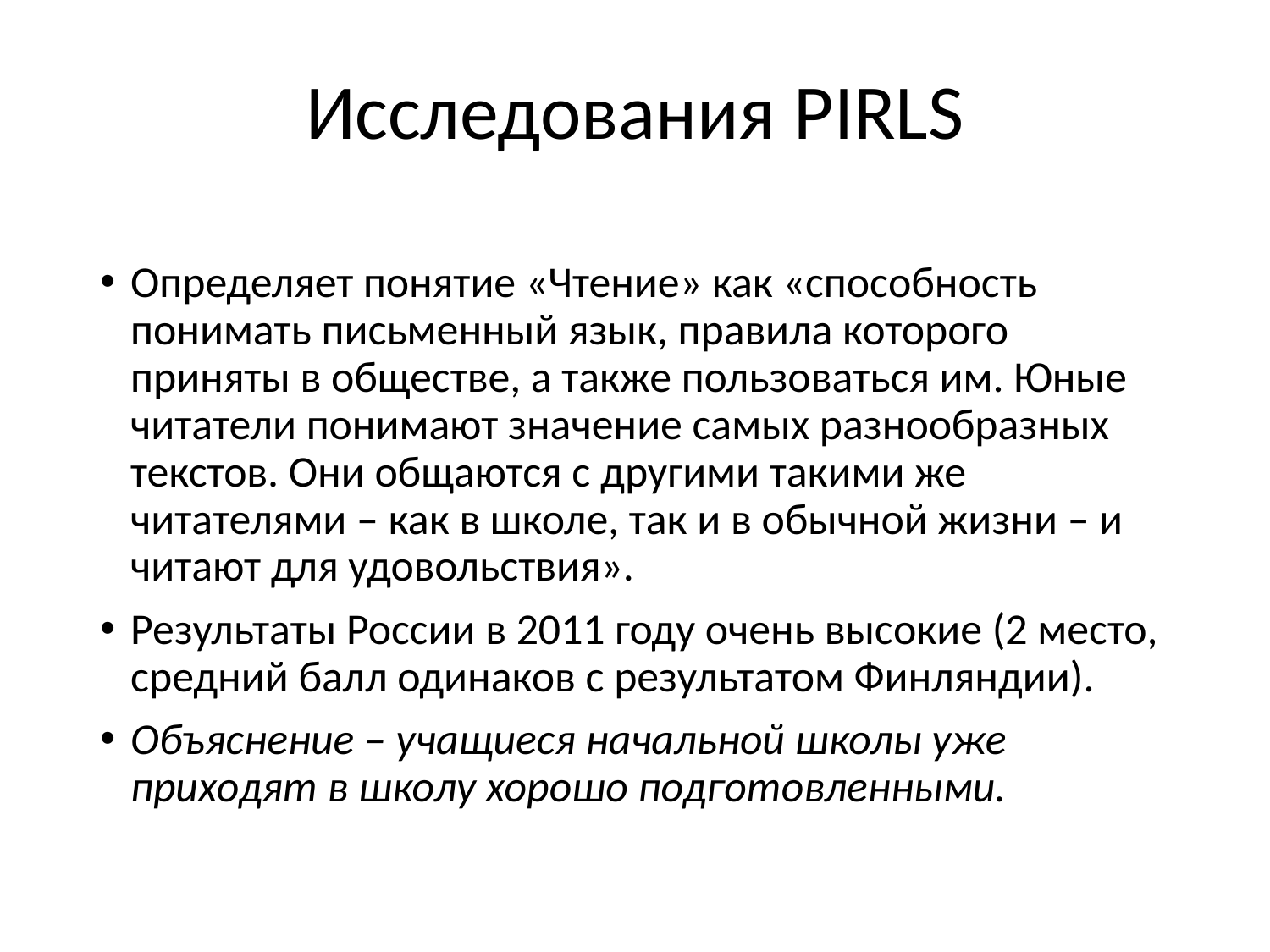

# Исследования PIRLS
Определяет понятие «Чтение» как «способность понимать письменный язык, правила которого приняты в обществе, а также пользоваться им. Юные читатели понимают значение самых разнообразных текстов. Они общаются с другими такими же читателями – как в школе, так и в обычной жизни – и читают для удовольствия».
Результаты России в 2011 году очень высокие (2 место, средний балл одинаков с результатом Финляндии).
Объяснение – учащиеся начальной школы уже приходят в школу хорошо подготовленными.